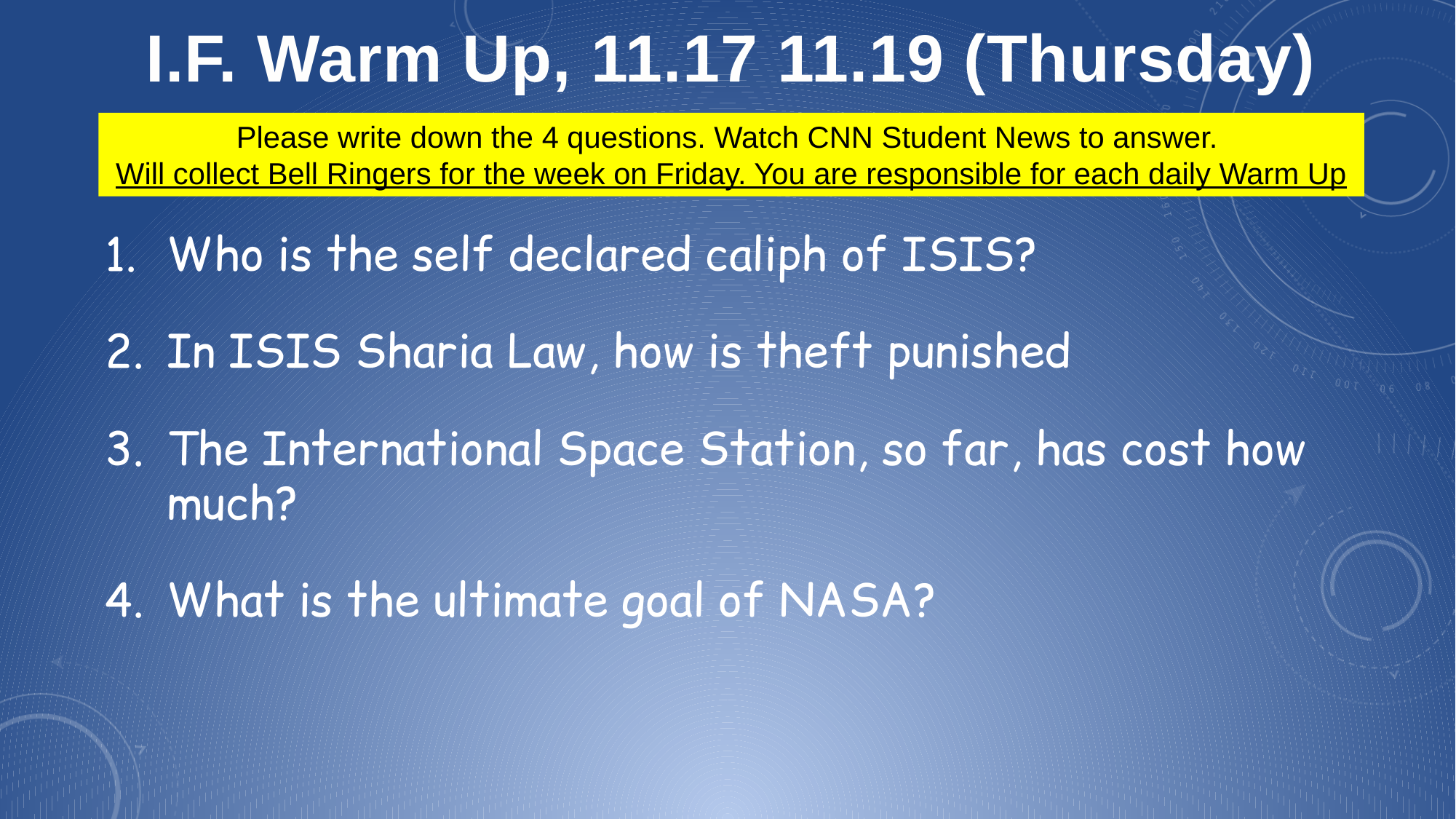

I.F. Warm Up, 11.17 11.19 (Thursday)
Please write down the 4 questions. Watch CNN Student News to answer.
Will collect Bell Ringers for the week on Friday. You are responsible for each daily Warm Up
Who is the self declared caliph of ISIS?
In ISIS Sharia Law, how is theft punished
The International Space Station, so far, has cost how much?
What is the ultimate goal of NASA?